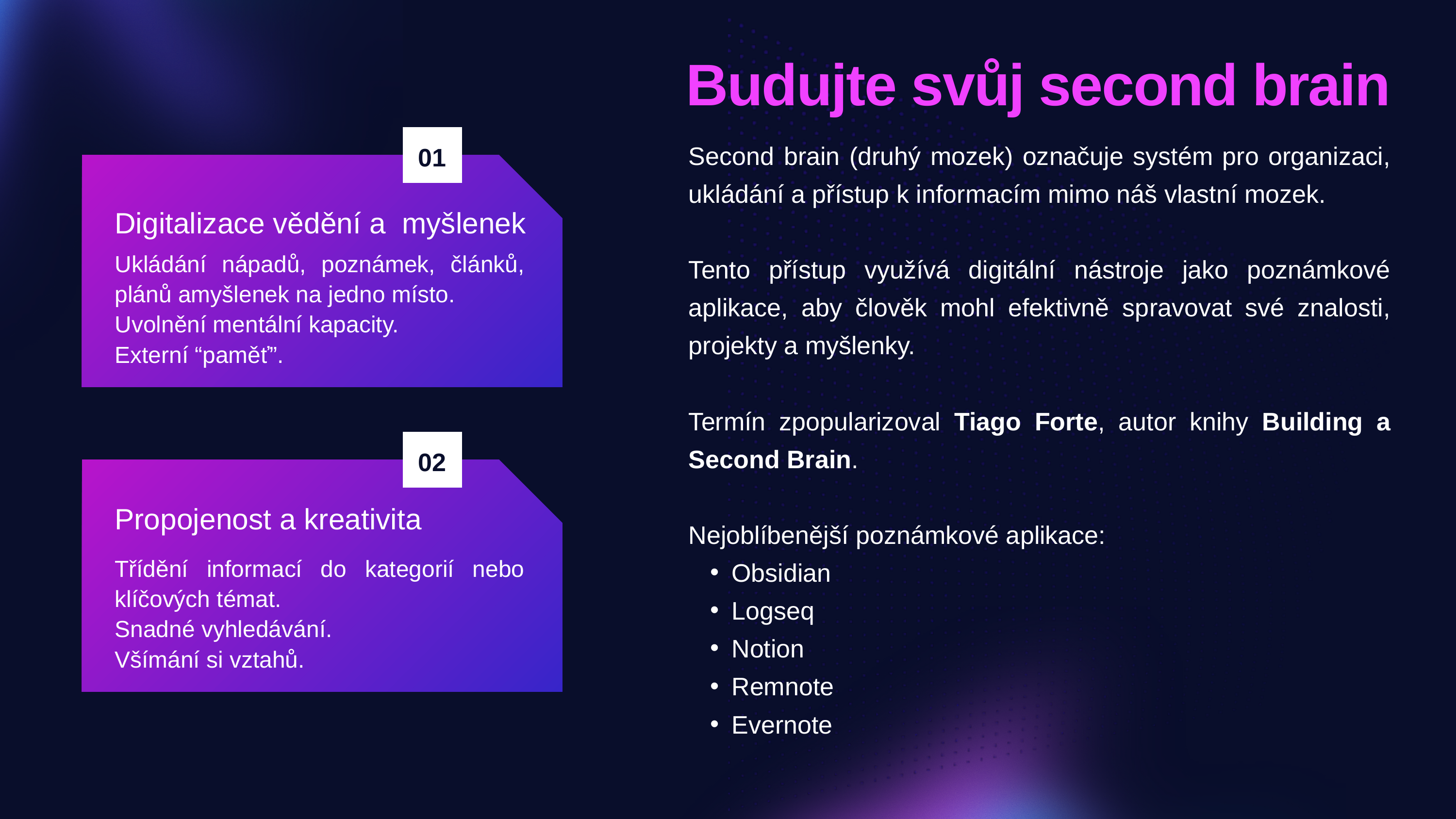

Budujte svůj second brain

Second brain (druhý mozek) označuje systém pro organizaci, ukládání a přístup k informacím mimo náš vlastní mozek.

Tento přístup využívá digitální nástroje jako poznámkové aplikace, aby člověk mohl efektivně spravovat své znalosti, projekty a myšlenky.

Termín zpopularizoval Tiago Forte, autor knihy Building a Second Brain.

Nejoblíbenější poznámkové aplikace:
Obsidian
Logseq
Notion
Remnote
Evernote
01

Digitalizace vědění a  myšlenek
Ukládání nápadů, poznámek, článků, plánů amyšlenek na jedno místo.
Uvolnění mentální kapacity.
Externí “paměť”.

02

Propojenost a kreativita
Třídění informací do kategorií nebo klíčových témat.
Snadné vyhledávání.
Všímání si vztahů.